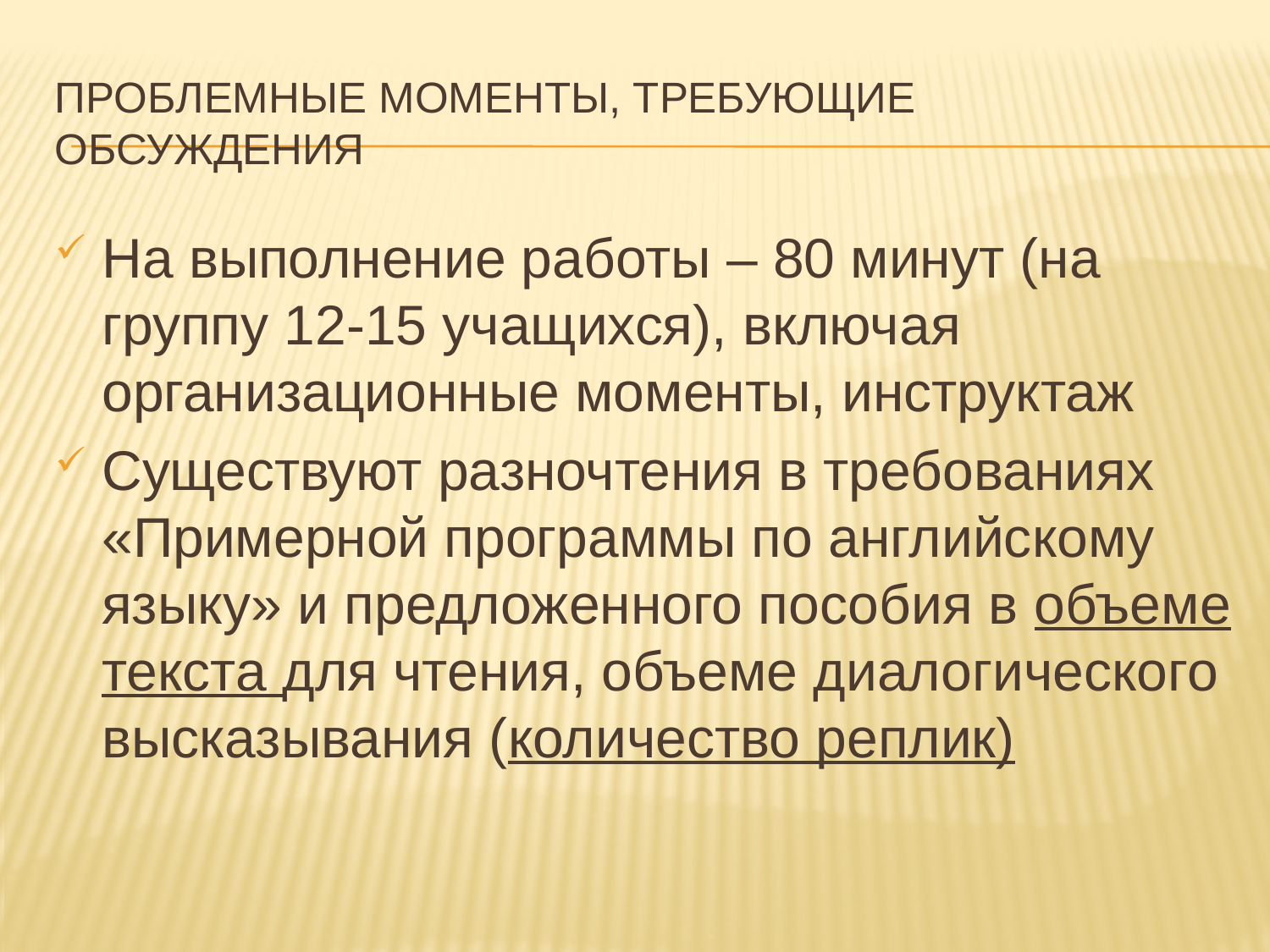

# Проблемные моменты, требующие обсуждения
На выполнение работы – 80 минут (на группу 12-15 учащихся), включая организационные моменты, инструктаж
Существуют разночтения в требованиях «Примерной программы по английскому языку» и предложенного пособия в объеме текста для чтения, объеме диалогического высказывания (количество реплик)